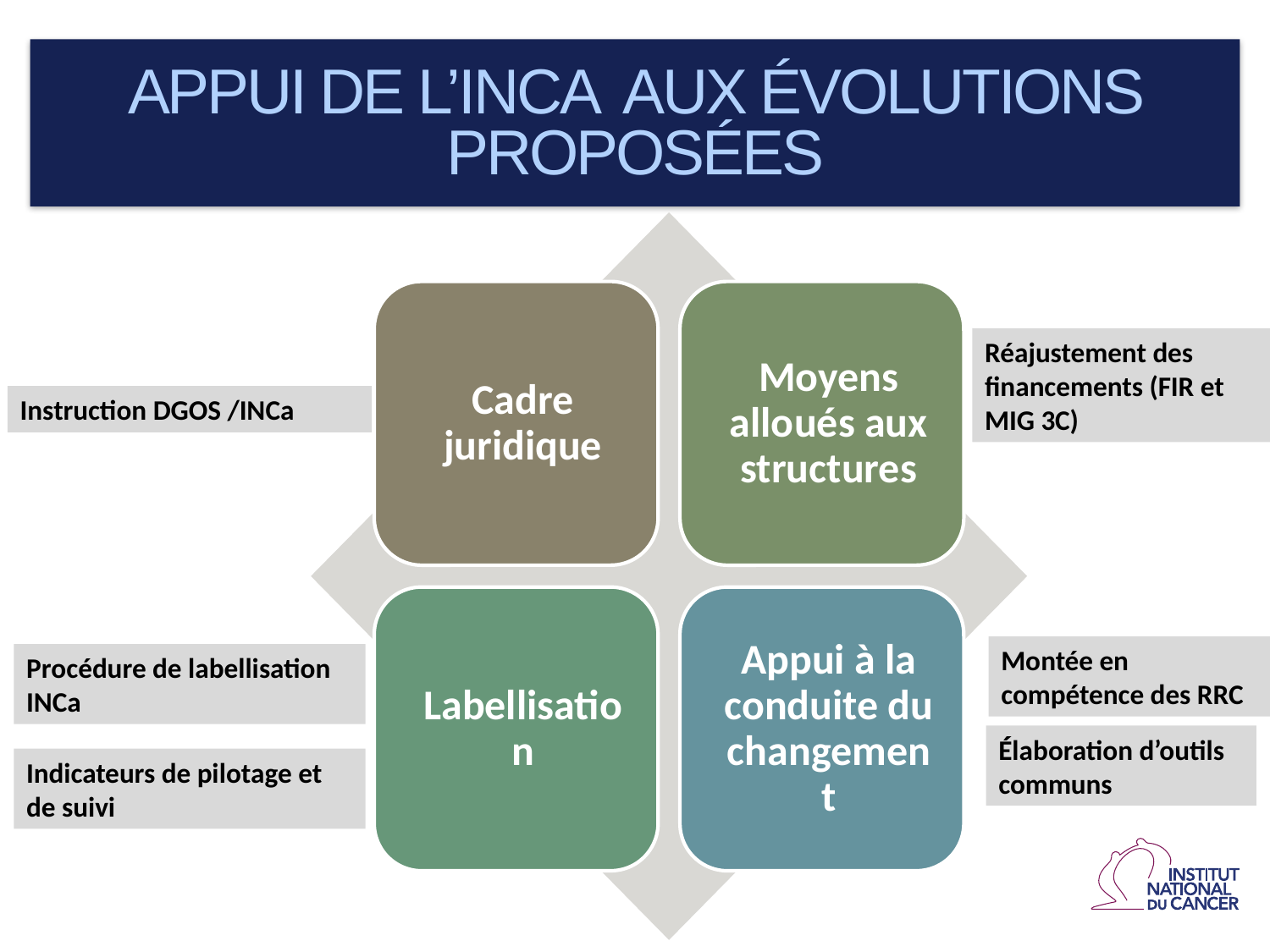

Appui de l’INCa  aux évolutions proposées
Cadre juridique
Moyens alloués aux structures
Labellisation
Appui à la conduite du changement
Réajustement des financements (FIR et MIG 3C)
Instruction DGOS /INCa
Montée en compétence des RRC
Procédure de labellisation INCa
Élaboration d’outils communs
Indicateurs de pilotage et de suivi